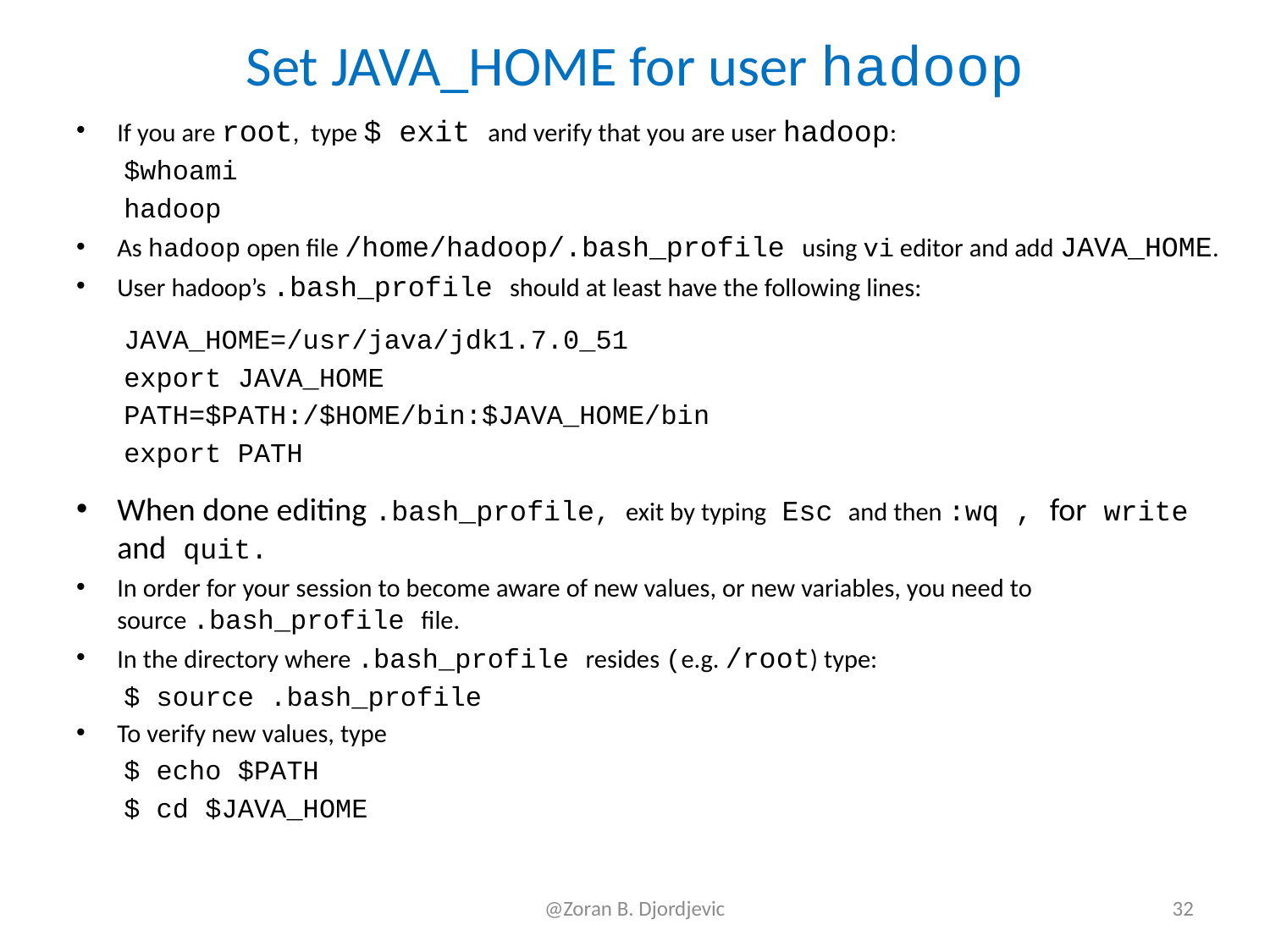

# Set JAVA_HOME for user hadoop
If you are root,  type $ exit and verify that you are user hadoop:
$whoami
hadoop
As hadoop open file /home/hadoop/.bash_profile using vi editor and add JAVA_HOME.
User hadoop’s .bash_profile should at least have the following lines:

JAVA_HOME=/usr/java/jdk1.7.0_51
export JAVA_HOME
PATH=$PATH:/$HOME/bin:$JAVA_HOME/bin
export PATH

When done editing .bash_profile, exit by typing Esc and then :wq , for write and quit.
In order for your session to become aware of new values, or new variables, you need to source .bash_profile file.
In the directory where .bash_profile resides (e.g. /root) type:
$ source .bash_profile
To verify new values, type
$ echo $PATH
$ cd $JAVA_HOME

@Zoran B. Djordjevic
32